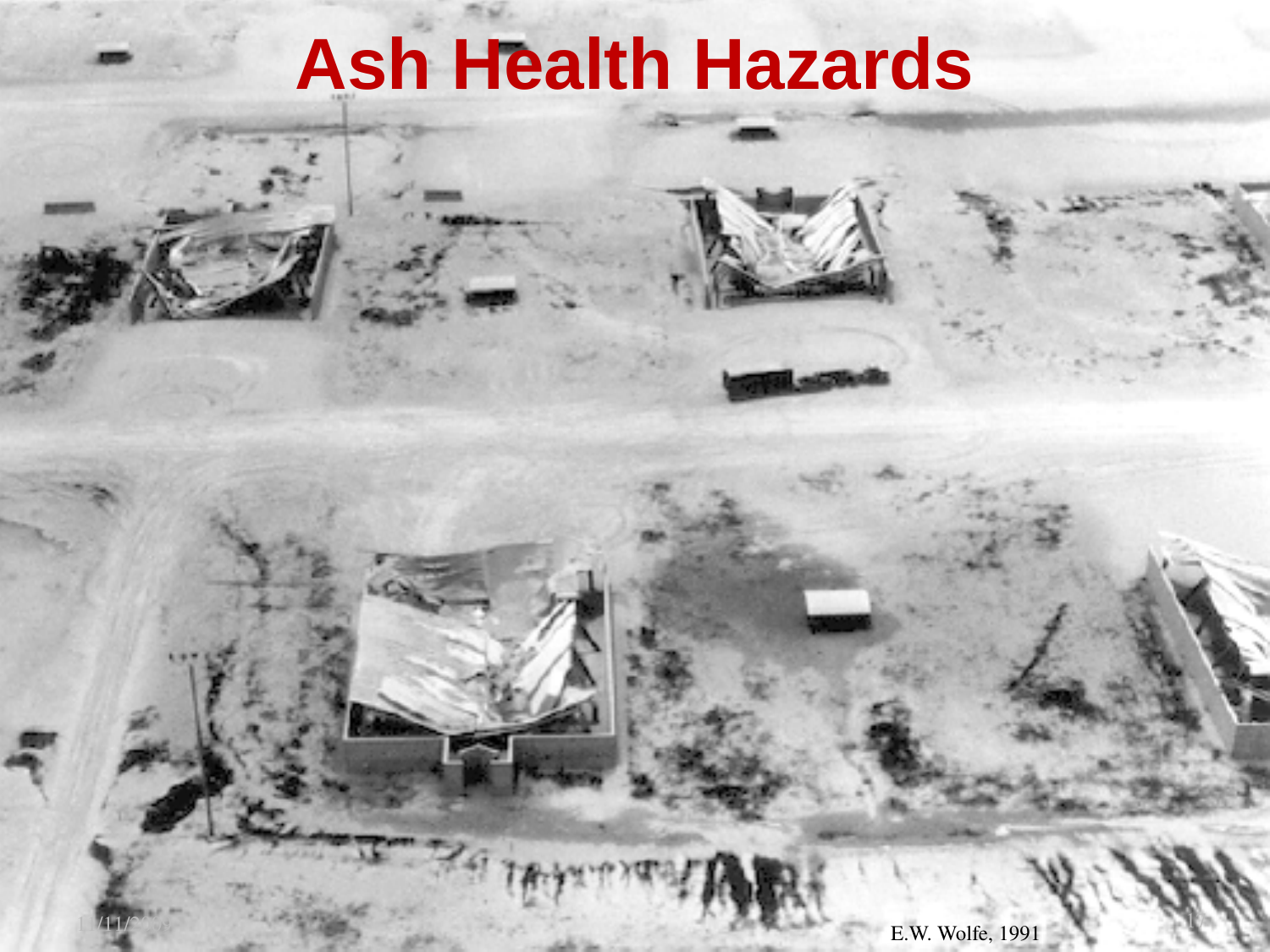

# Ash Health Hazards

11/11/2009
17
E.W. Wolfe, 1991